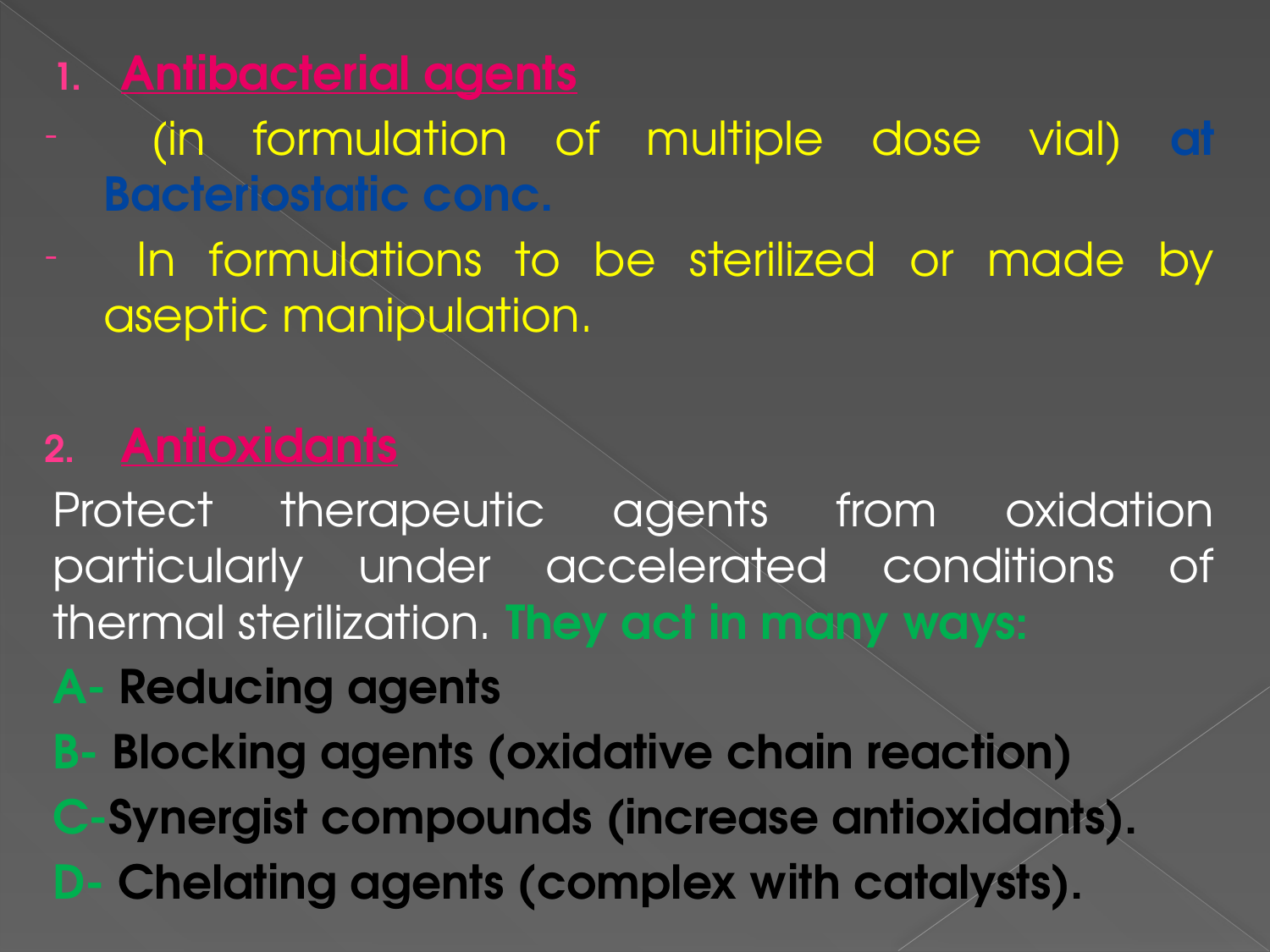

Antibacterial agents
 (in formulation of multiple dose vial) at Bacteriostatic conc.
 In formulations to be sterilized or made by aseptic manipulation.

Antioxidants
Protect therapeutic agents from oxidation particularly under accelerated conditions of thermal sterilization. They act in many ways:
A- Reducing agents
B- Blocking agents (oxidative chain reaction)
C-Synergist compounds (increase antioxidants).
D- Chelating agents (complex with catalysts).